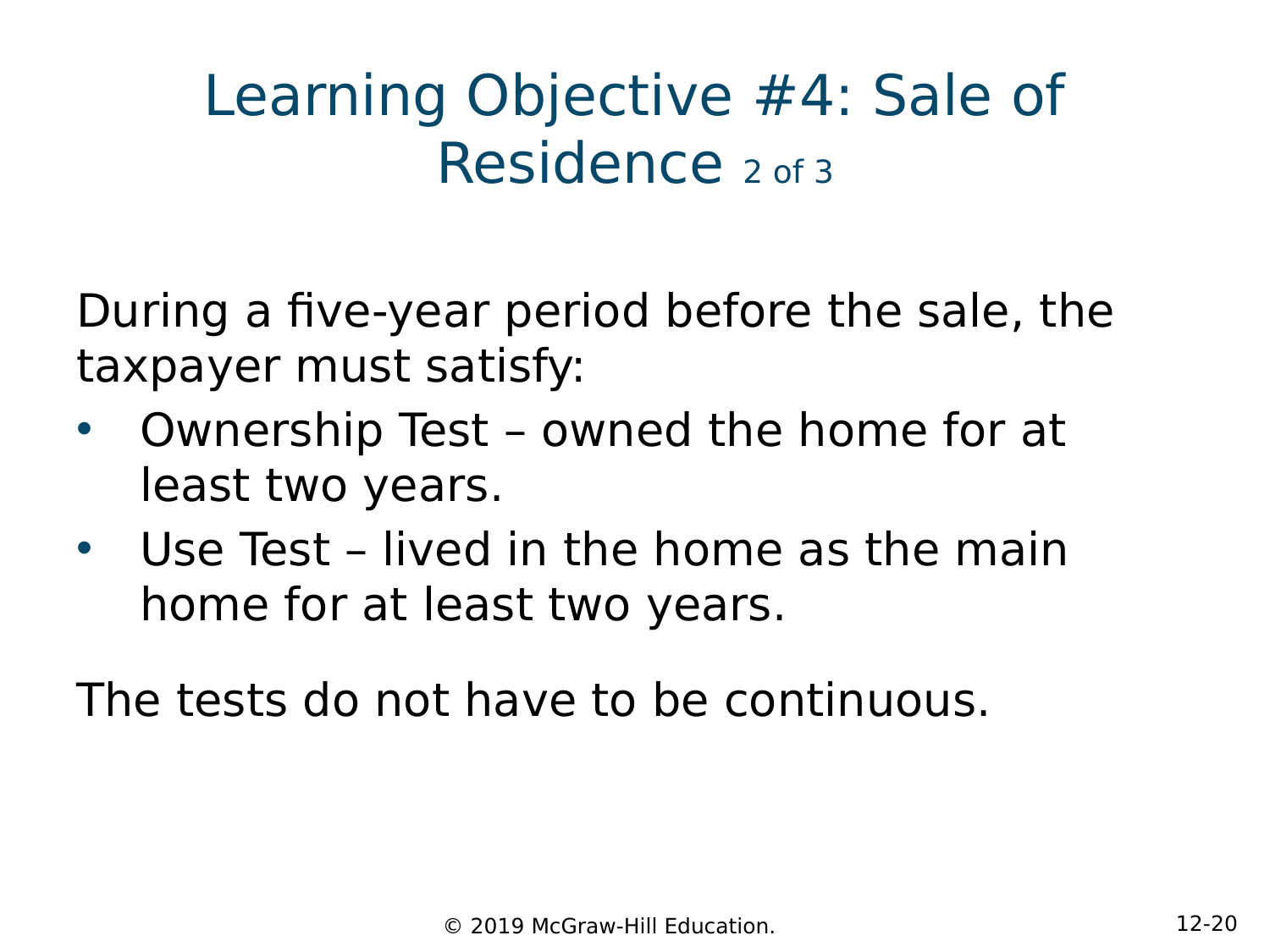

# Learning Objective #4: Sale of Residence 2 of 3
During a five-year period before the sale, the taxpayer must satisfy:
Ownership Test – owned the home for at least two years.
Use Test – lived in the home as the main home for at least two years.
The tests do not have to be continuous.